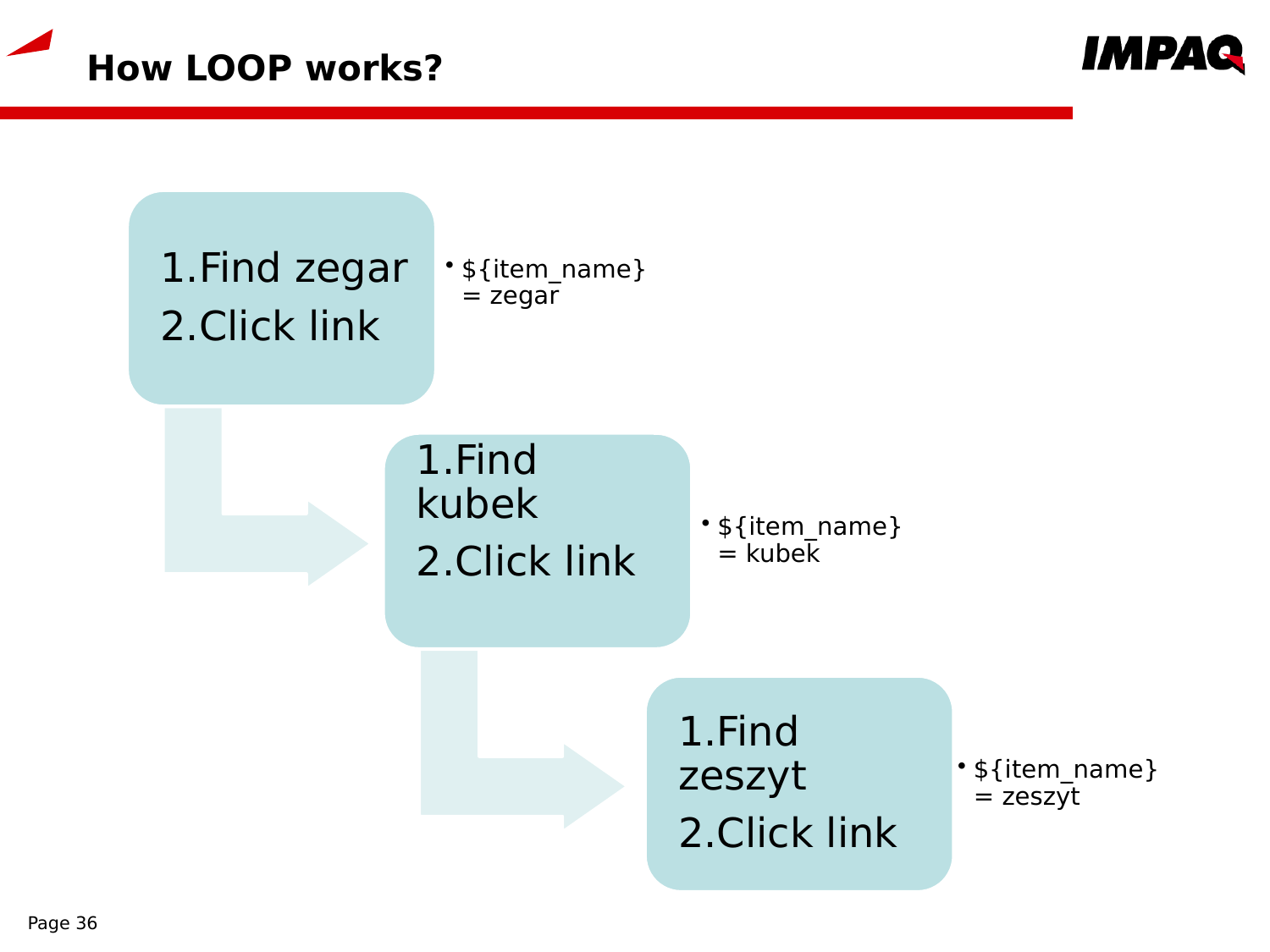

# How LOOP works?
1.Find zegar
2.Click link
${item_name} = zegar

1.Find kubek
2.Click link

${item_name} = kubek
1.Find zeszyt
2.Click link
${item_name} = zeszyt
Page 36